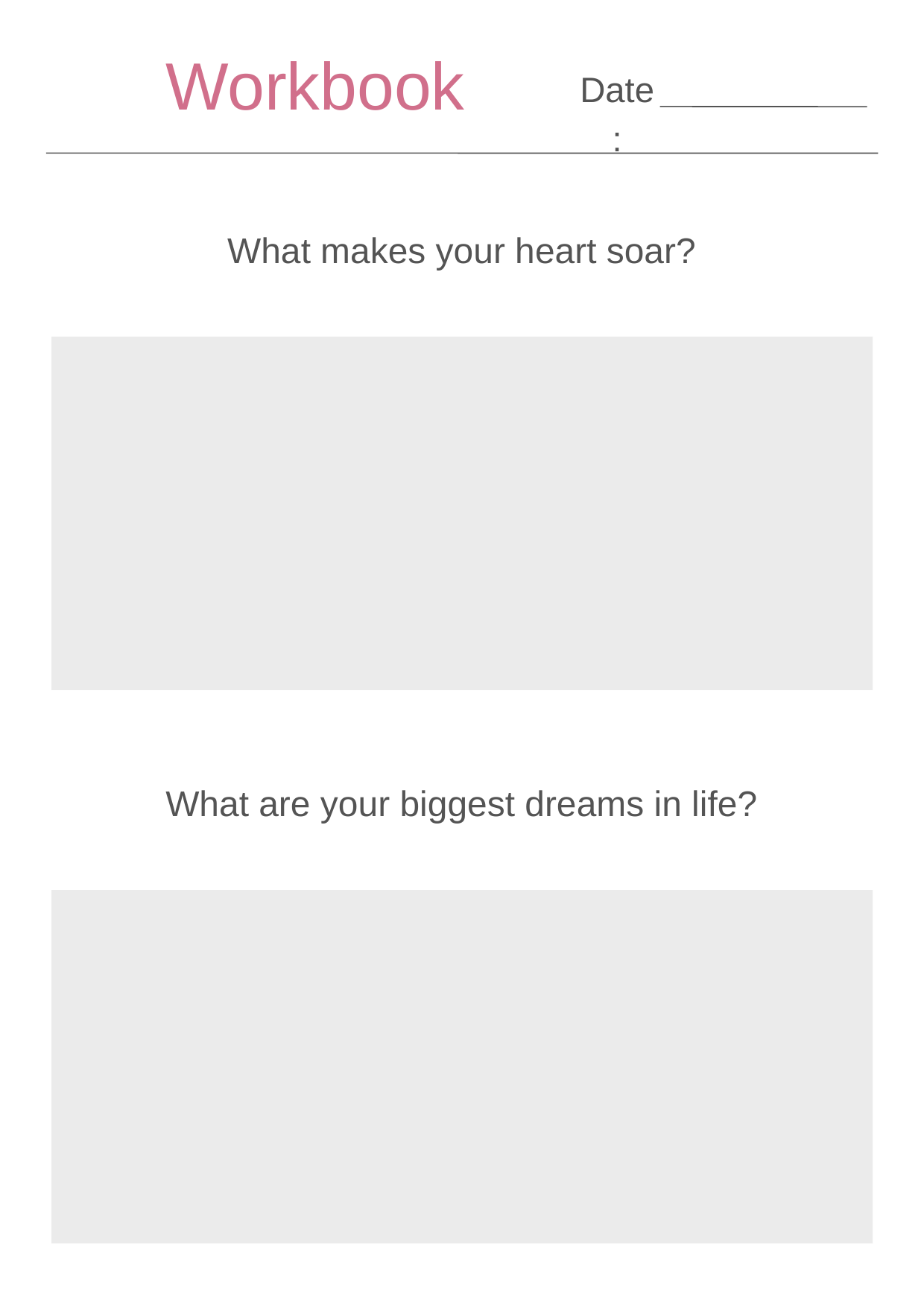

Workbook
Date:

What makes your heart soar?

What are your biggest dreams in life?